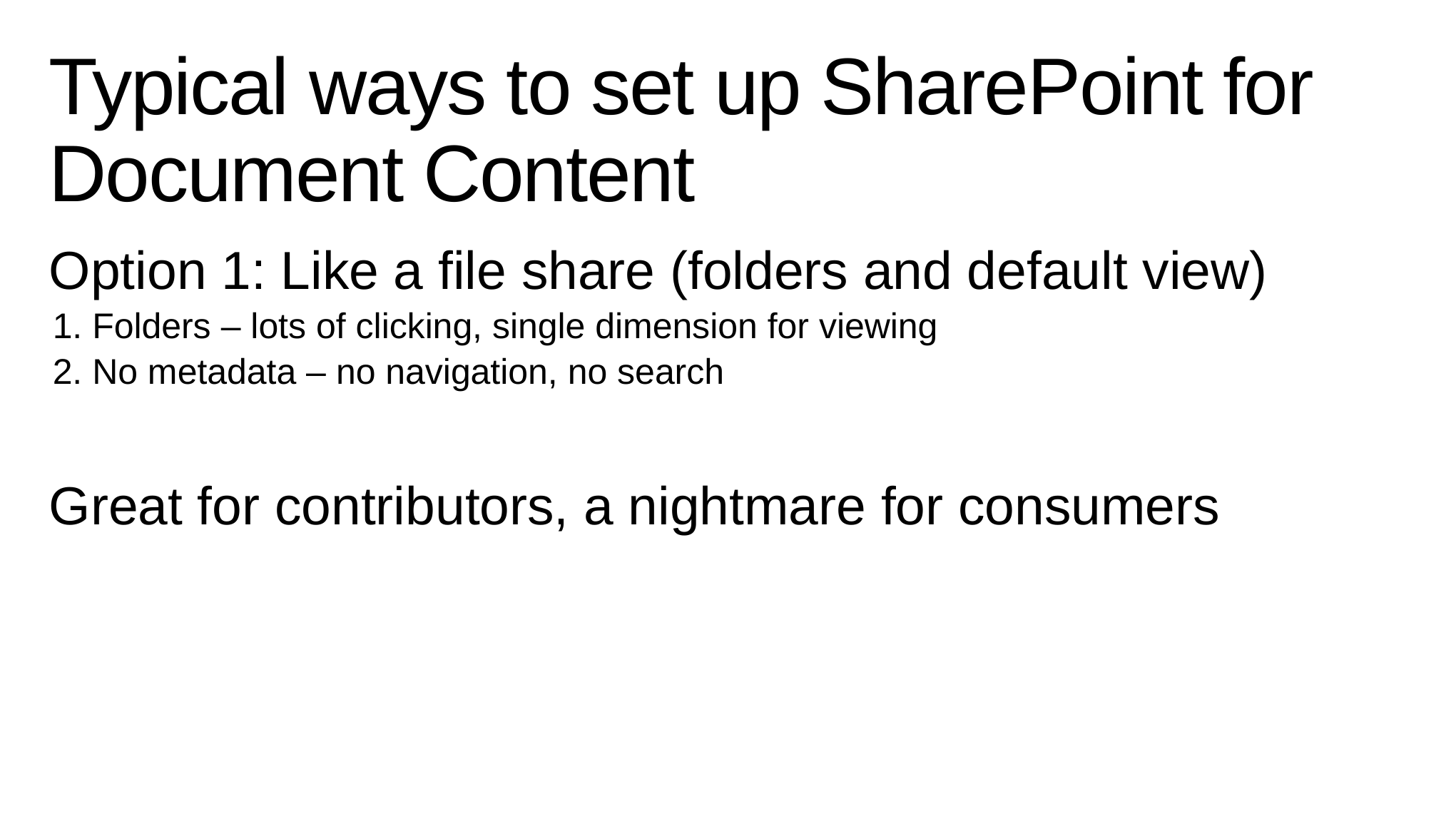

# Typical ways to set up SharePoint for Document Content
Option 1: Like a file share (folders and default view)
1. Folders – lots of clicking, single dimension for viewing
2. No metadata – no navigation, no search

Great for contributors, a nightmare for consumers